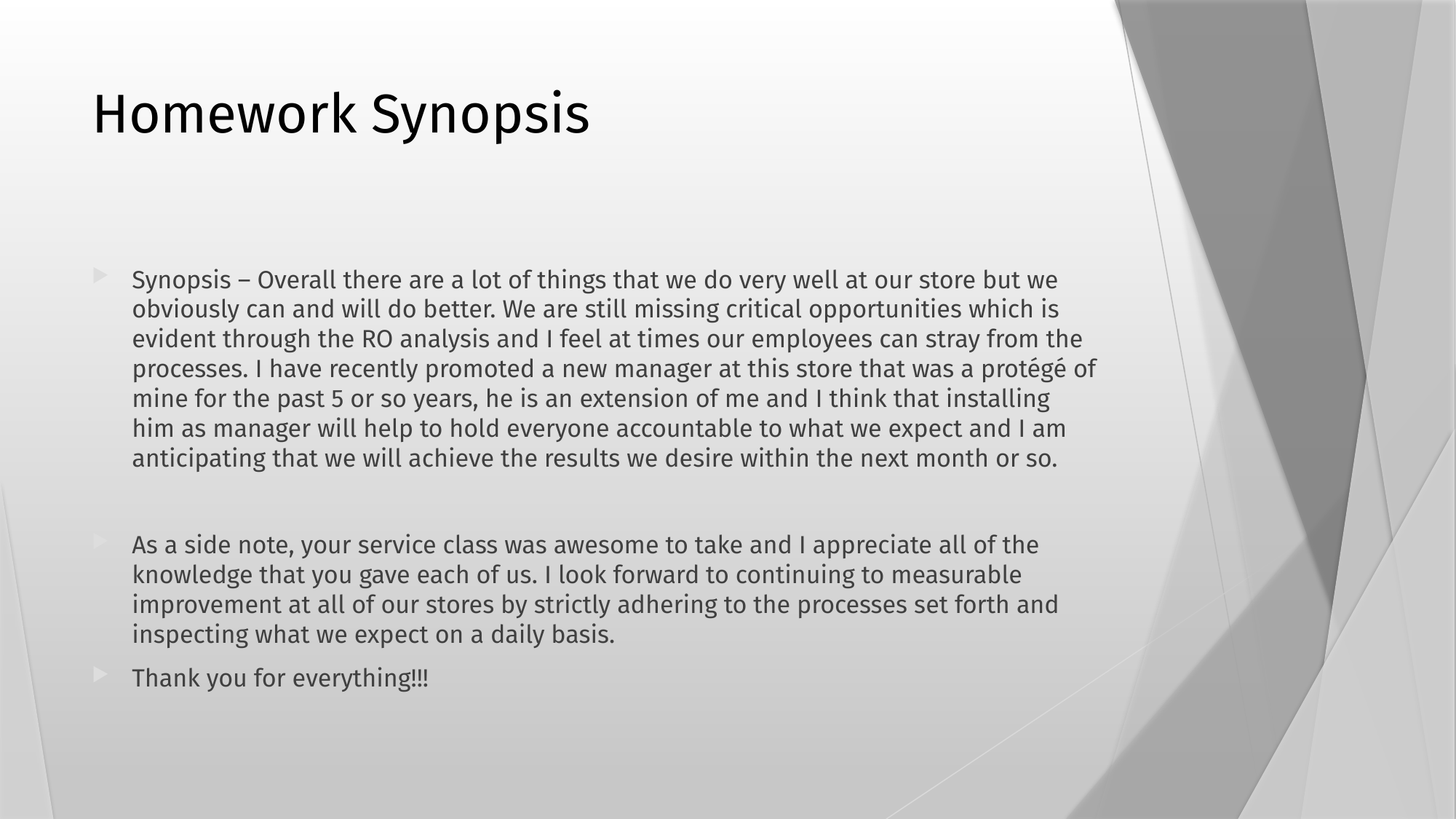

# Homework Synopsis
Synopsis – Overall there are a lot of things that we do very well at our store but we obviously can and will do better. We are still missing critical opportunities which is evident through the RO analysis and I feel at times our employees can stray from the processes. I have recently promoted a new manager at this store that was a protégé of mine for the past 5 or so years, he is an extension of me and I think that installing him as manager will help to hold everyone accountable to what we expect and I am anticipating that we will achieve the results we desire within the next month or so.

As a side note, your service class was awesome to take and I appreciate all of the knowledge that you gave each of us. I look forward to continuing to measurable improvement at all of our stores by strictly adhering to the processes set forth and inspecting what we expect on a daily basis.
Thank you for everything!!!